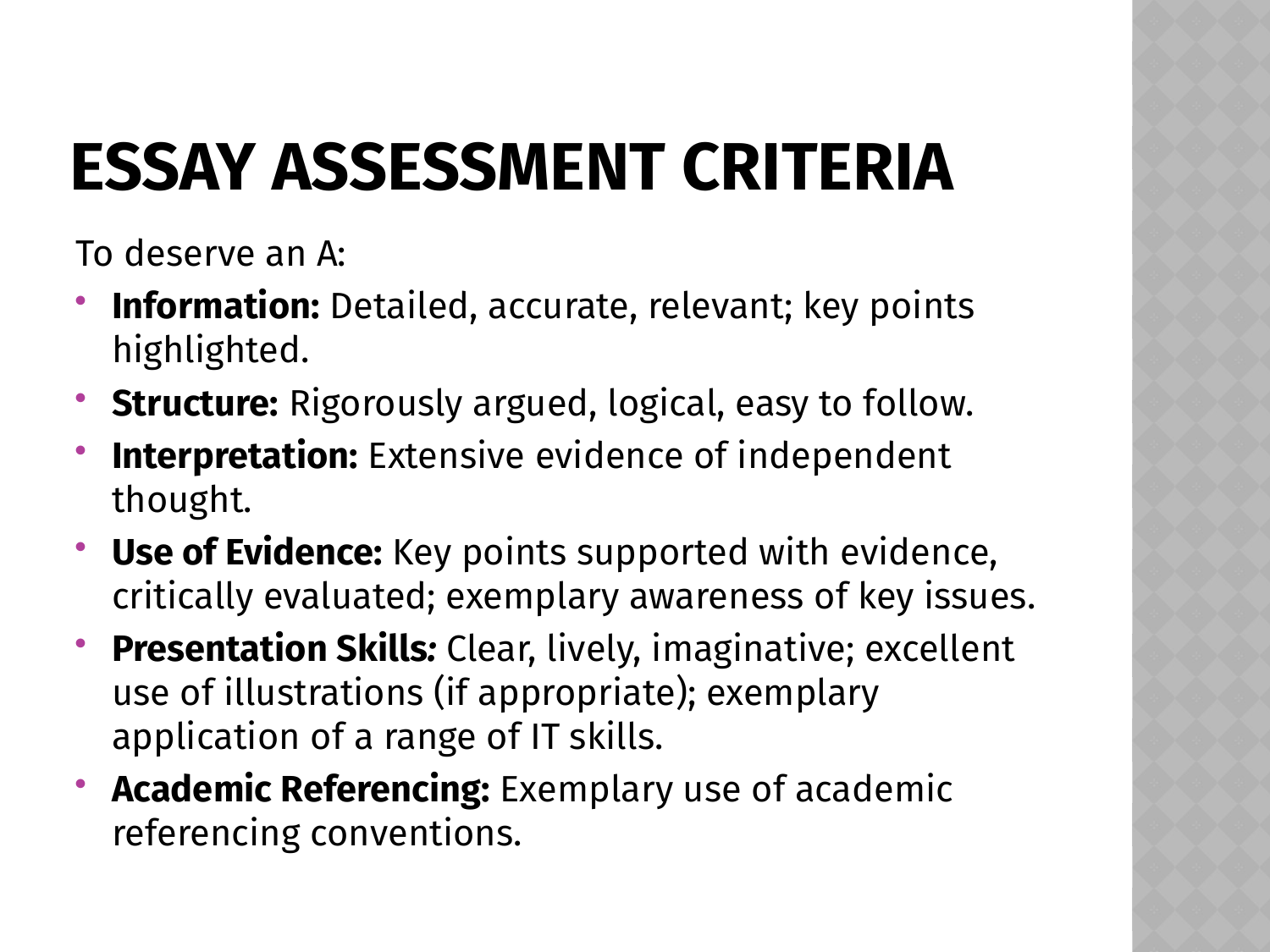

# Essay Assessment Criteria
To deserve an A:
Information: Detailed, accurate, relevant; key points highlighted.
Structure: Rigorously argued, logical, easy to follow.
Interpretation: Extensive evidence of independent thought.
Use of Evidence: Key points supported with evidence, critically evaluated; exemplary awareness of key issues.
Presentation Skills: Clear, lively, imaginative; excellent use of illustrations (if appropriate); exemplary application of a range of IT skills.
Academic Referencing: Exemplary use of academic referencing conventions.